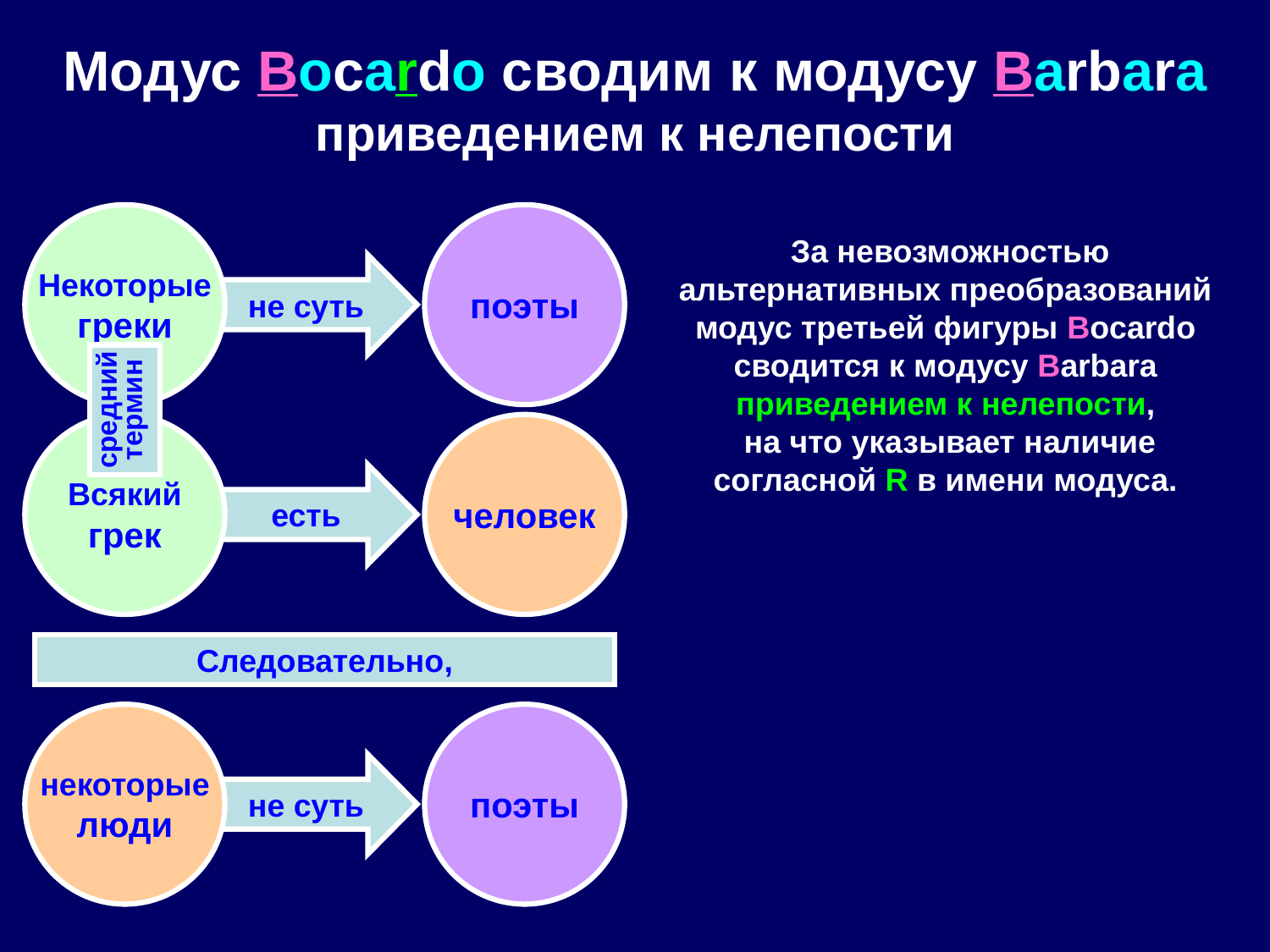

# Модус Bocardo сводим к модусу Barbara приведением к нелепости
Некоторые
греки
поэты
За невозможностью альтернативных преобразований
модус третьей фигуры Bocardo
сводится к модусу Barbara
приведением к нелепости,
на что указывает наличие согласной R в имени модуса.
не суть
средний
термин
Всякий
грек
человек
есть
Следовательно,
некоторые
люди
поэты
не суть